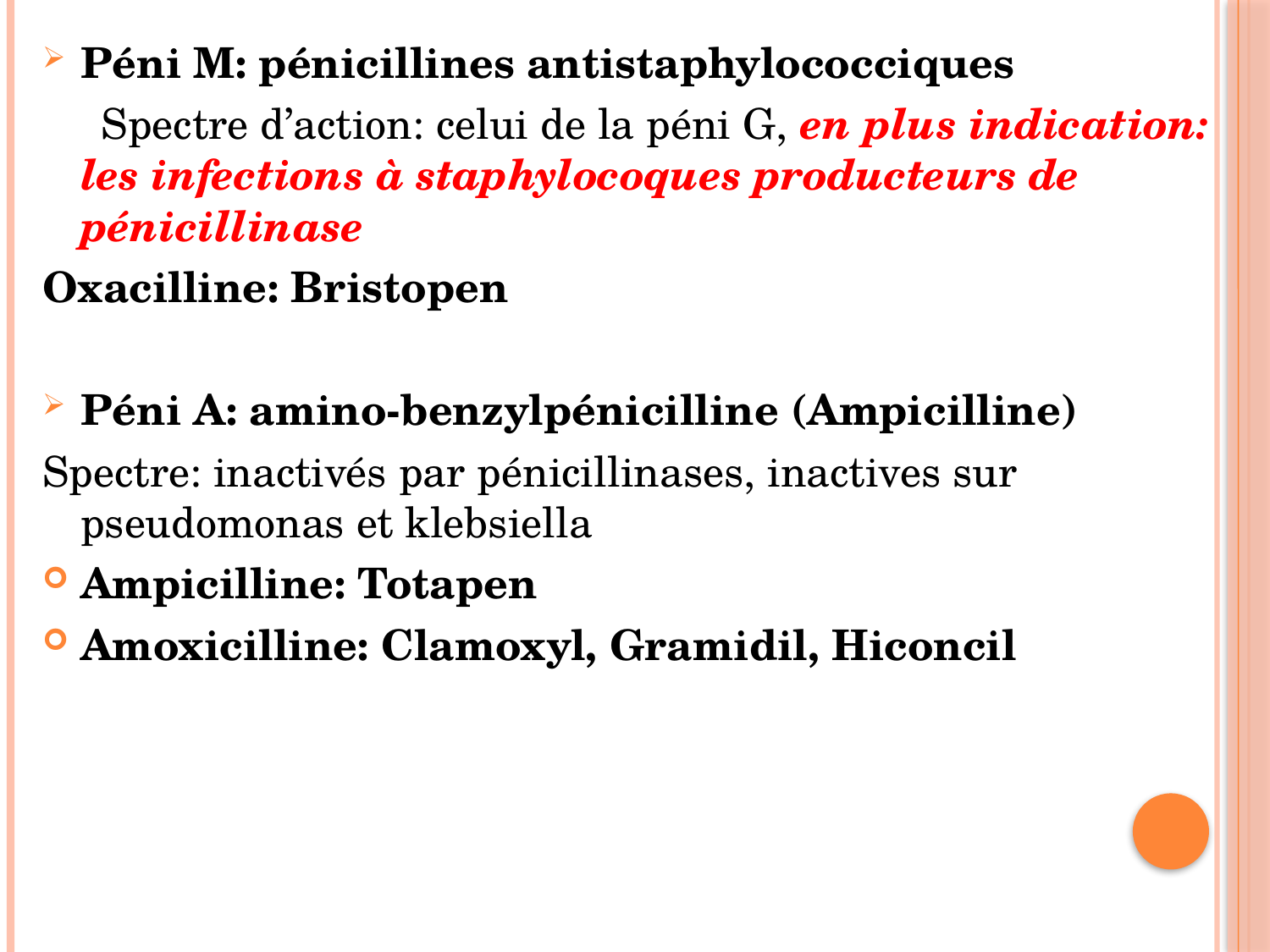

Péni M: pénicillines antistaphylococciques
     Spectre d’action: celui de la péni G, en plus indication: les infections à staphylocoques producteurs de pénicillinase
Oxacilline: Bristopen

Péni A: amino-benzylpénicilline (Ampicilline)
Spectre: inactivés par pénicillinases, inactives sur pseudomonas et klebsiella
Ampicilline: Totapen
Amoxicilline: Clamoxyl, Gramidil, Hiconcil